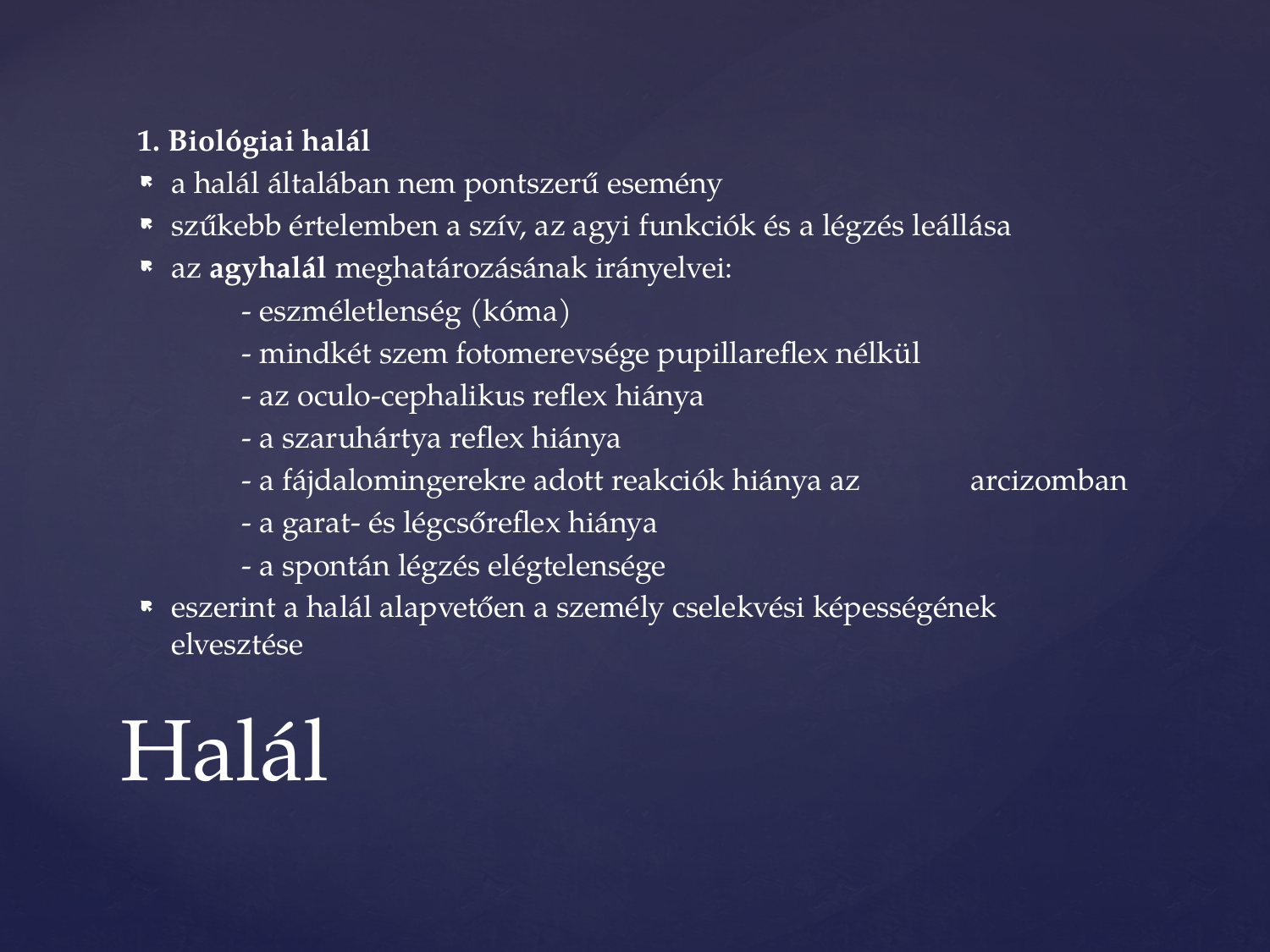

1. Biológiai halál
a halál általában nem pontszerű esemény
szűkebb értelemben a szív, az agyi funkciók és a légzés leállása
az agyhalál meghatározásának irányelvei:
	- eszméletlenség (kóma)
	- mindkét szem fotomerevsége pupillareflex nélkül
	- az oculo-cephalikus reflex hiánya
	- a szaruhártya reflex hiánya
	- a fájdalomingerekre adott reakciók hiánya az 	arcizomban
	- a garat- és légcsőreflex hiánya
	- a spontán légzés elégtelensége
eszerint a halál alapvetően a személy cselekvési képességének elvesztése
# Halál